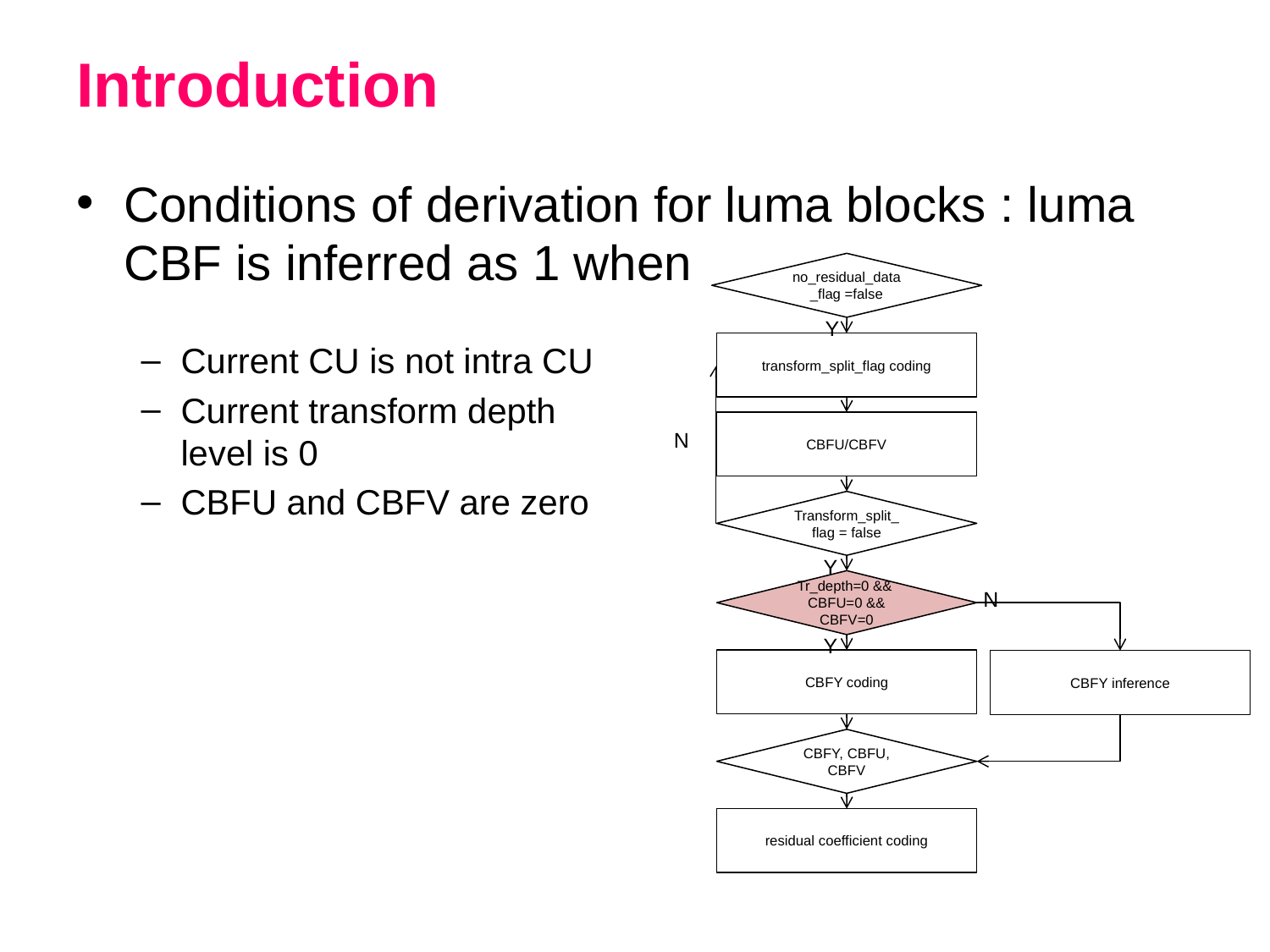

# Introduction
Conditions of derivation for luma blocks : luma CBF is inferred as 1 when
no_residual_data_flag =false
Y
transform_split_flag coding
CBFU/CBFV
N
Transform_split_flag = false
Y
Tr_depth=0 &&
CBFU=0 &&
CBFV=0
N
Y
CBFY coding
CBFY inference
CBFY, CBFU, CBFV
residual coefficient coding
Current CU is not intra CU
Current transform depth level is 0
CBFU and CBFV are zero